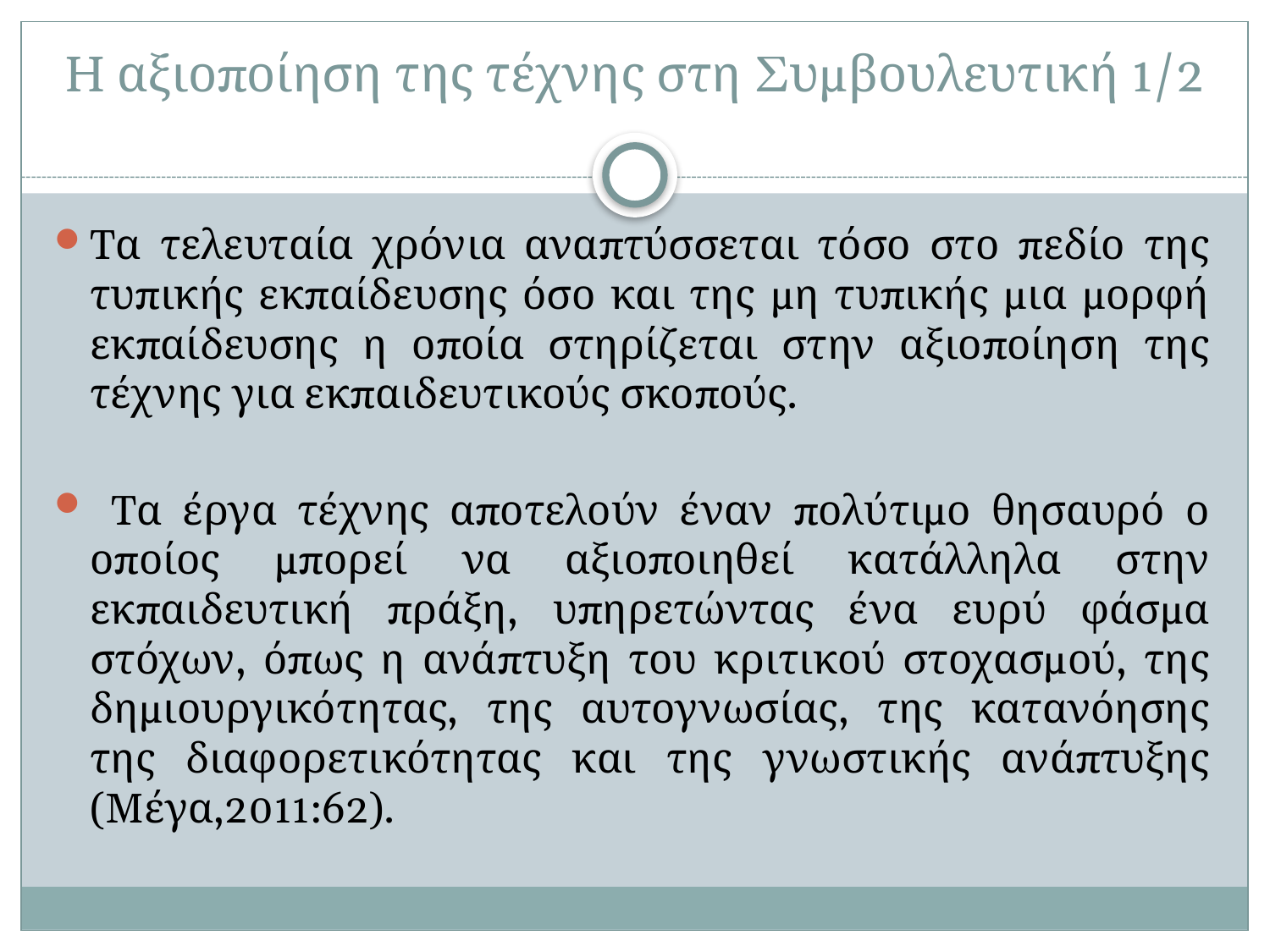

# Η αξιοποίηση της τέχνης στη Συμβουλευτική 1/2
Τα τελευταία χρόνια αναπτύσσεται τόσο στο πεδίο της τυπικής εκπαίδευσης όσο και της μη τυπικής μια μορφή εκπαίδευσης η οποία στηρίζεται στην αξιοποίηση της τέχνης για εκπαιδευτικούς σκοπούς.

 Τα έργα τέχνης αποτελούν έναν πολύτιμο θησαυρό ο οποίος μπορεί να αξιοποιηθεί κατάλληλα στην εκπαιδευτική πράξη, υπηρετώντας ένα ευρύ φάσμα στόχων, όπως η ανάπτυξη του κριτικού στοχασμού, της δημιουργικότητας, της αυτογνωσίας, της κατανόησης της διαφορετικότητας και της γνωστικής ανάπτυξης (Μέγα,2011:62).